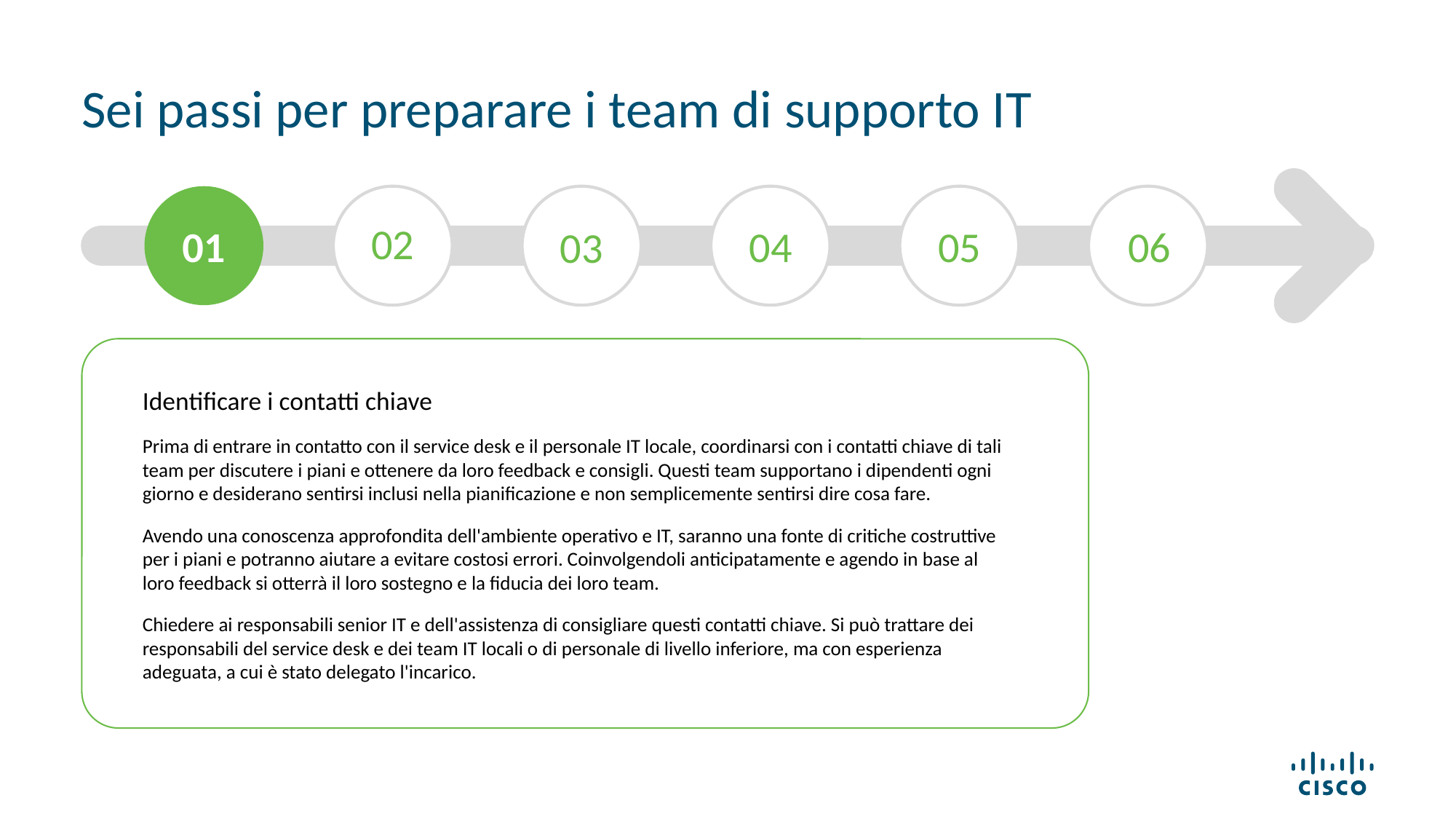

# Sei passi per preparare i team di supporto IT

02
01
04
05
06
03

Identificare i contatti chiave
Prima di entrare in contatto con il service desk e il personale IT locale, coordinarsi con i contatti chiave di tali team per discutere i piani e ottenere da loro feedback e consigli. Questi team supportano i dipendenti ogni giorno e desiderano sentirsi inclusi nella pianificazione e non semplicemente sentirsi dire cosa fare.
Avendo una conoscenza approfondita dell'ambiente operativo e IT, saranno una fonte di critiche costruttive per i piani e potranno aiutare a evitare costosi errori. Coinvolgendoli anticipatamente e agendo in base al loro feedback si otterrà il loro sostegno e la fiducia dei loro team.
Chiedere ai responsabili senior IT e dell'assistenza di consigliare questi contatti chiave. Si può trattare dei responsabili del service desk e dei team IT locali o di personale di livello inferiore, ma con esperienza adeguata, a cui è stato delegato l'incarico.